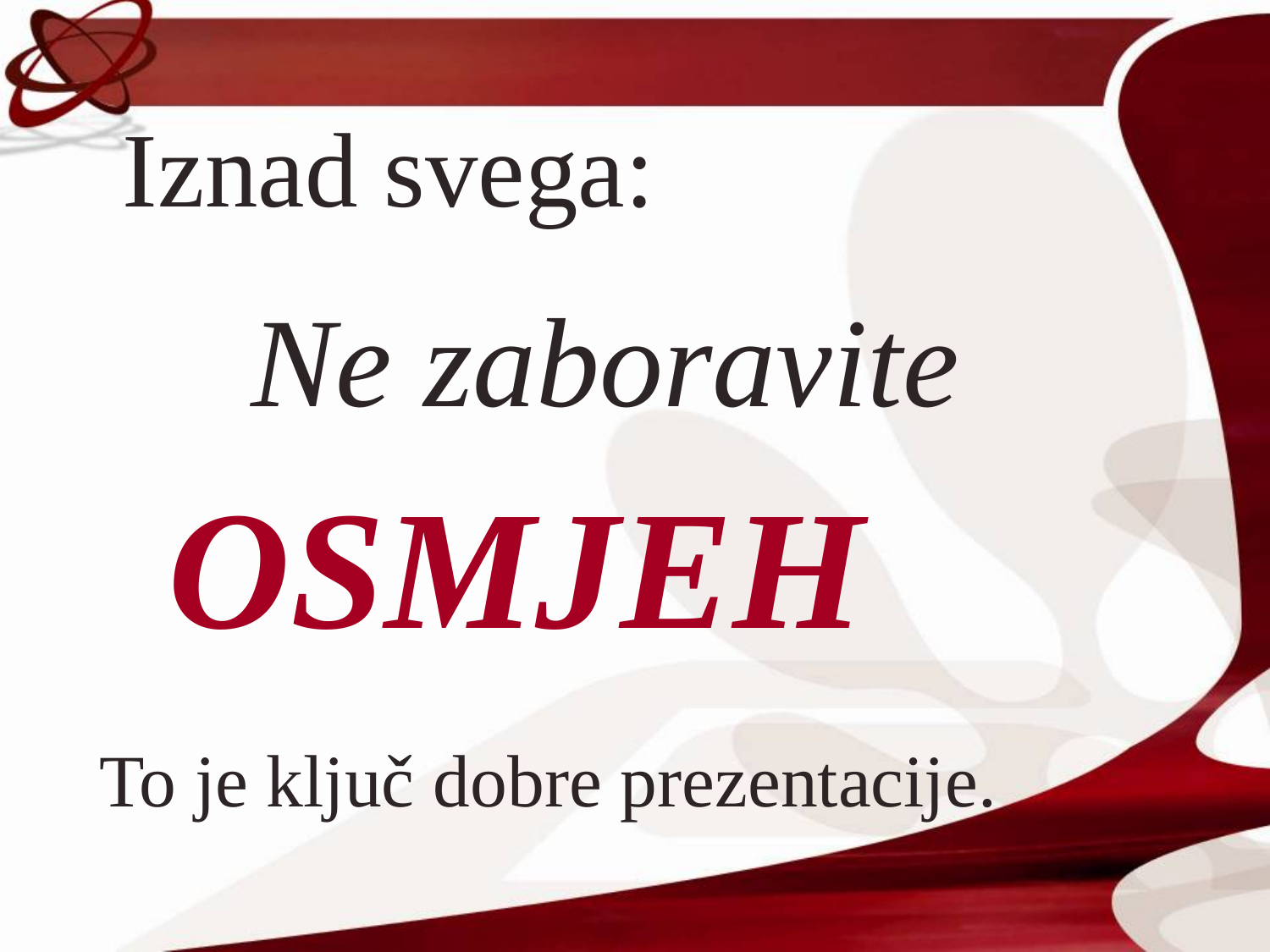

# Iznad svega:
Ne zaboravite
OSMJEH
To je ključ dobre prezentacije.